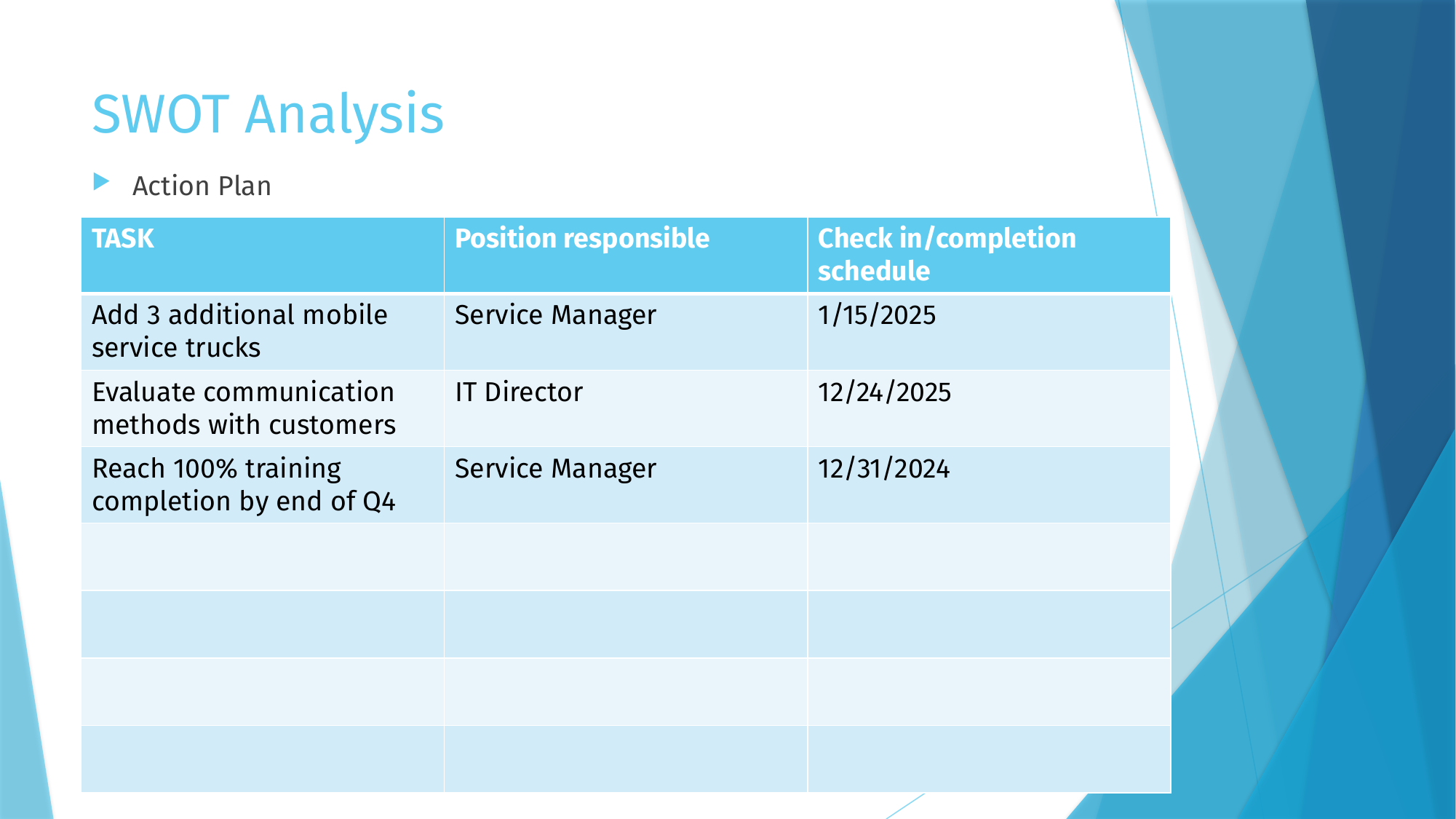

# SWOT Analysis
Action Plan

| TASK | Position responsible | Check in/completion schedule |
| --- | --- | --- |
| Add 3 additional mobile service trucks | Service Manager | 1/15/2025 |
| Evaluate communication methods with customers | IT Director | 12/24/2025 |
| Reach 100% training completion by end of Q4 | Service Manager | 12/31/2024 |
|  |  |  |
|  |  |  |
|  |  |  |
|  |  |  |